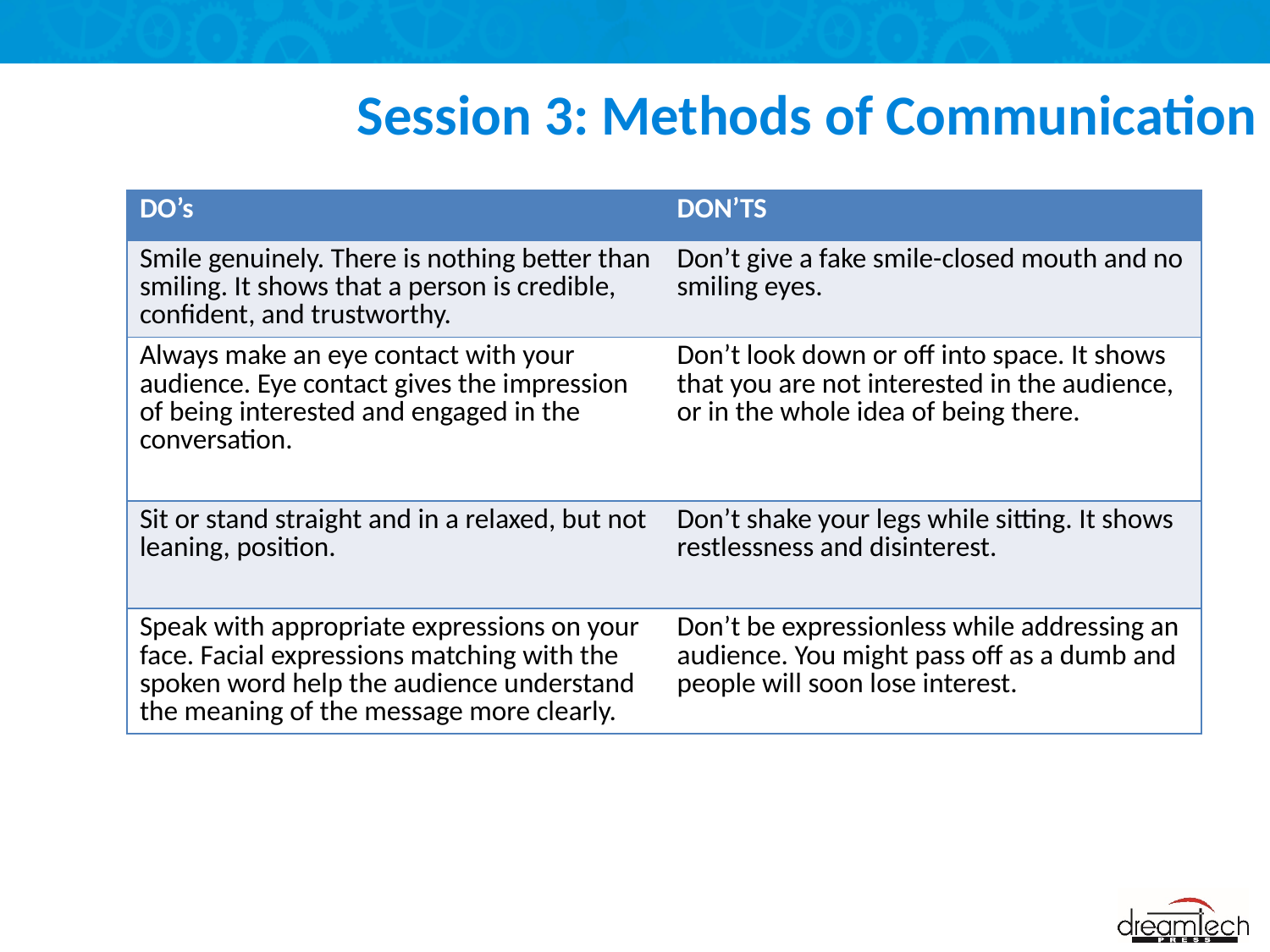

# Session 3: Methods of Communication

| DO’s | DON’TS |
| --- | --- |
| Smile genuinely. There is nothing better than smiling. It shows that a person is credible, confident, and trustworthy. | Don’t give a fake smile-closed mouth and no smiling eyes. |
| Always make an eye contact with your audience. Eye contact gives the impression of being interested and engaged in the conversation. | Don’t look down or off into space. It shows that you are not interested in the audience, or in the whole idea of being there. |
| Sit or stand straight and in a relaxed, but not leaning, position. | Don’t shake your legs while sitting. It shows restlessness and disinterest. |
| Speak with appropriate expressions on your face. Facial expressions matching with the spoken word help the audience understand the meaning of the message more clearly. | Don’t be expressionless while addressing an audience. You might pass off as a dumb and people will soon lose interest. |